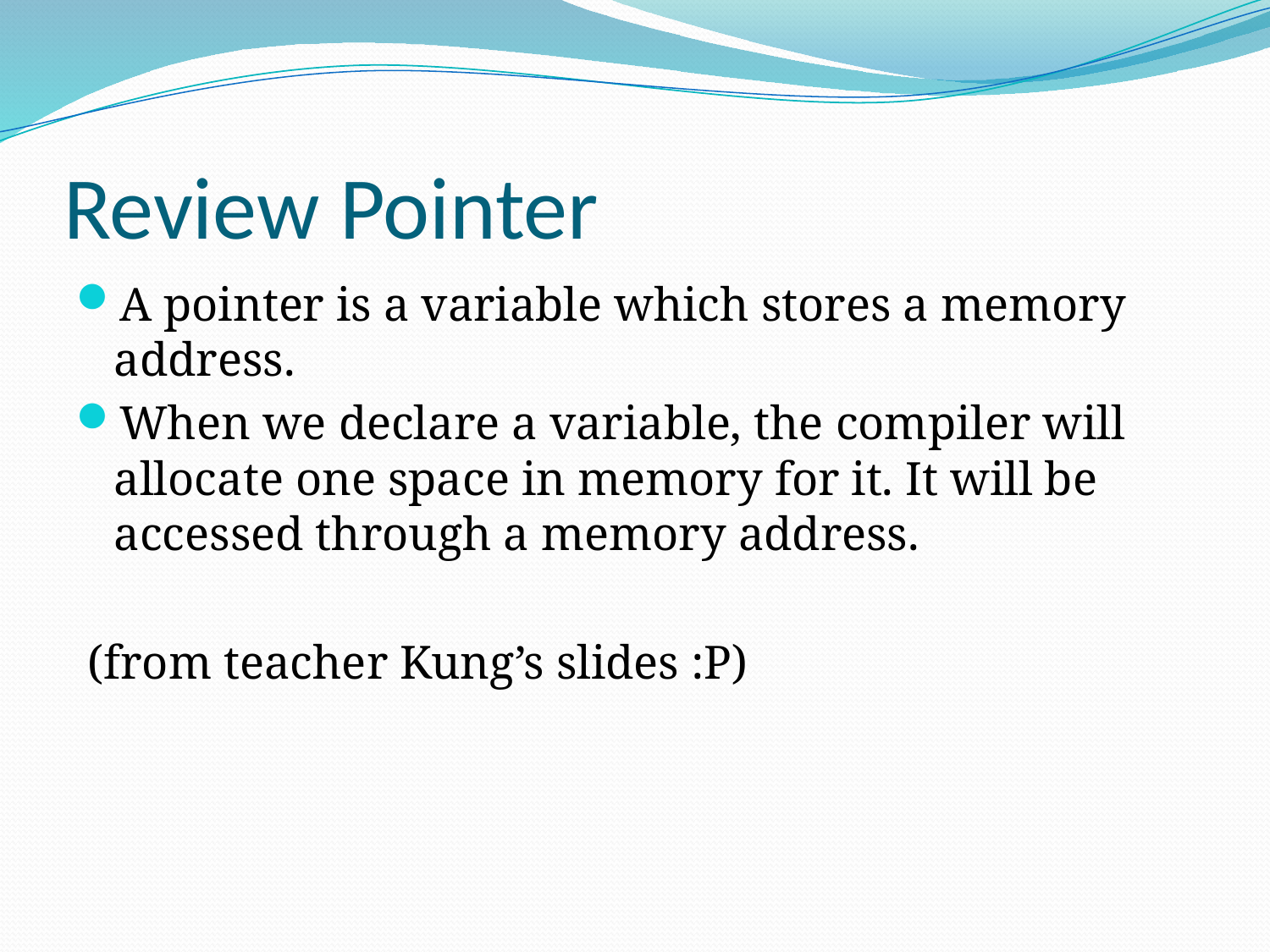

# Review Pointer
A pointer is a variable which stores a memory address.
When we declare a variable, the compiler will allocate one space in memory for it. It will be accessed through a memory address.

 (from teacher Kung’s slides :P)